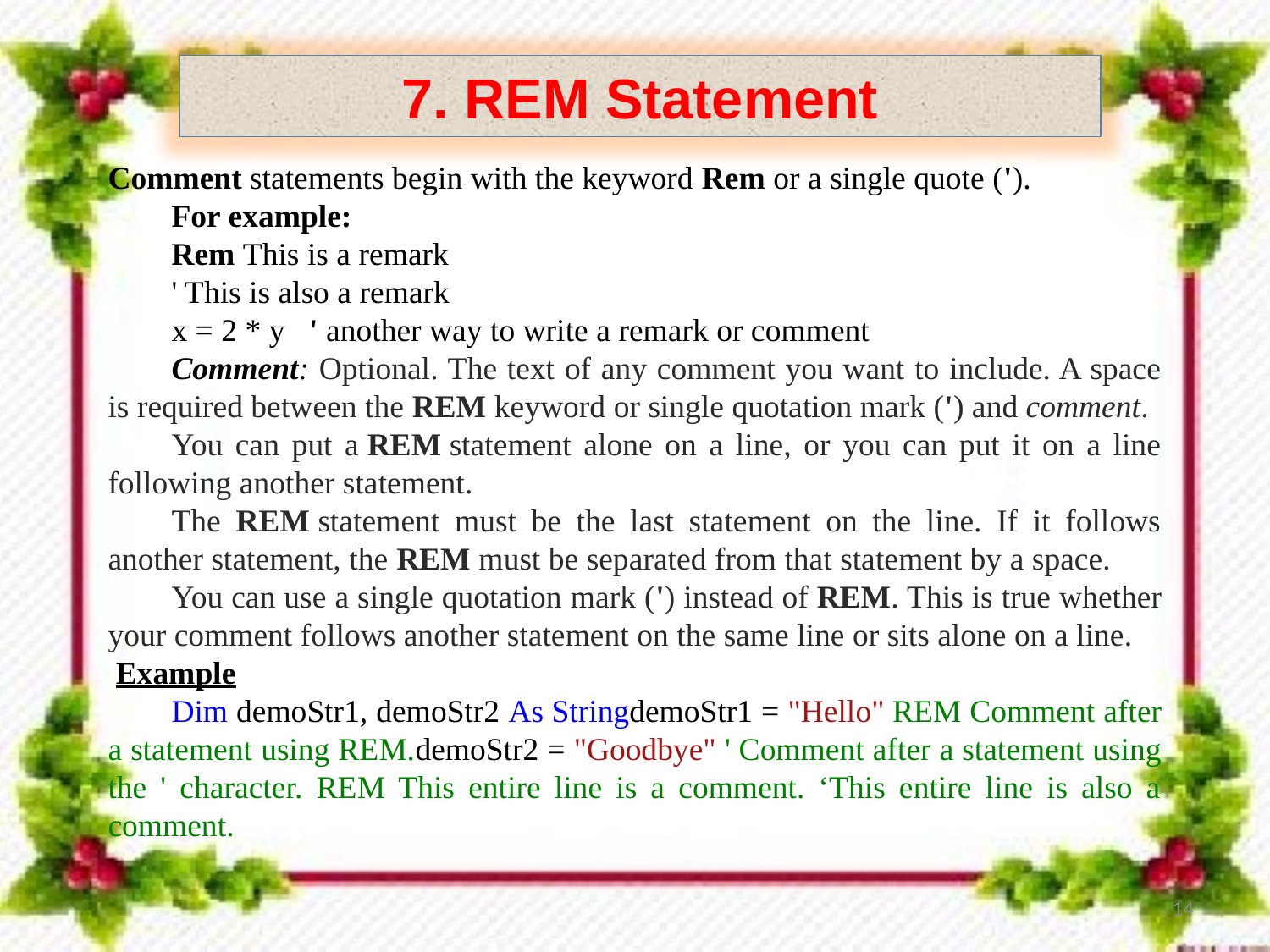

7. REM Statement
Comment statements begin with the keyword Rem or a single quote (').
For example:
Rem This is a remark
' This is also a remark
x = 2 * y   ' another way to write a remark or comment
Comment: Optional. The text of any comment you want to include. A space is required between the REM keyword or single quotation mark (') and comment.
You can put a REM statement alone on a line, or you can put it on a line following another statement.
The REM statement must be the last statement on the line. If it follows another statement, the REM must be separated from that statement by a space.
You can use a single quotation mark (') instead of REM. This is true whether your comment follows another statement on the same line or sits alone on a line.
Example
Dim demoStr1, demoStr2 As StringdemoStr1 = "Hello" REM Comment after a statement using REM.demoStr2 = "Goodbye" ' Comment after a statement using the ' character. REM This entire line is a comment. ‘This entire line is also a comment.
14